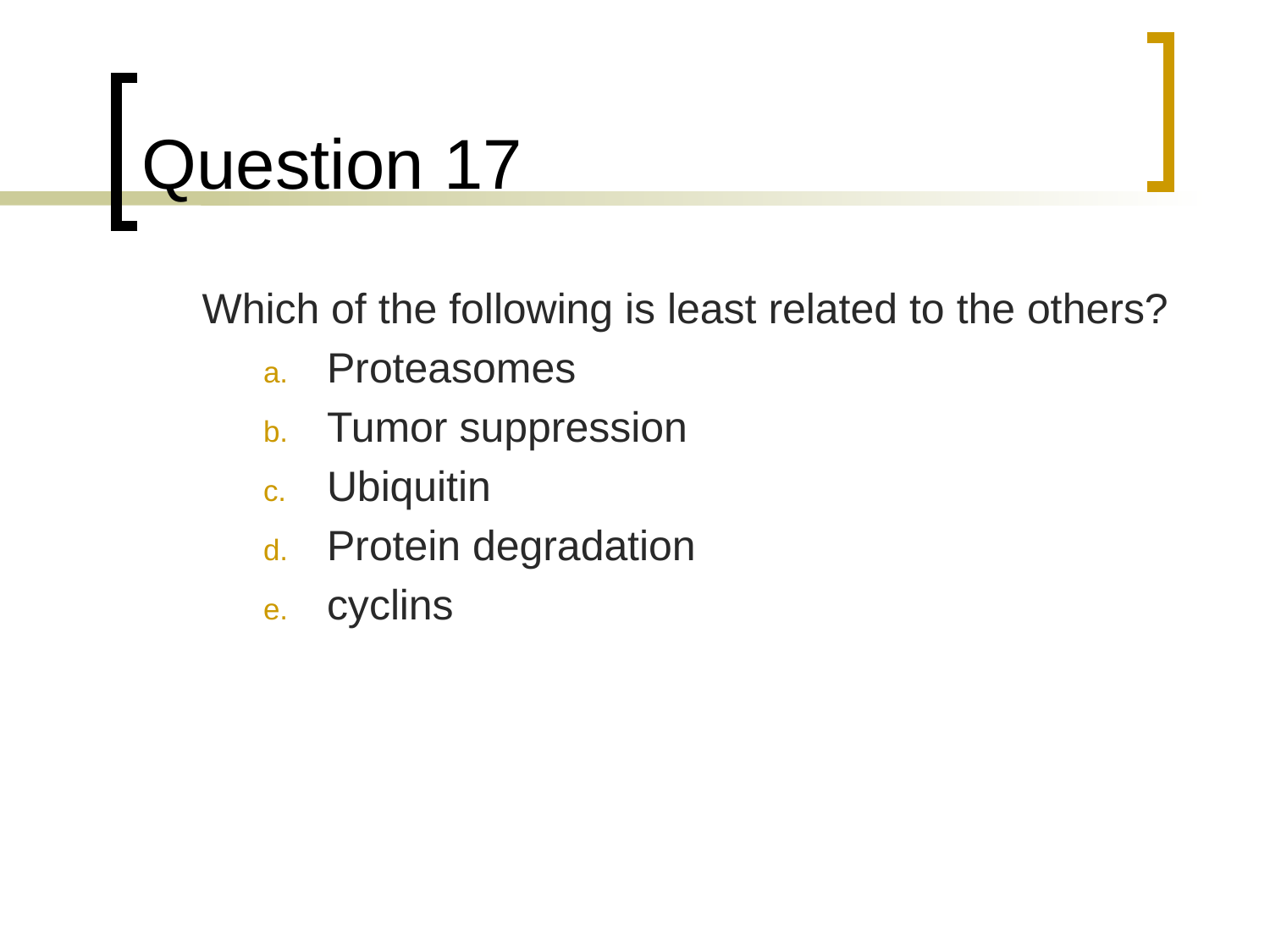

# Question 17
	Which of the following is least related to the others?
Proteasomes
Tumor suppression
Ubiquitin
Protein degradation
cyclins